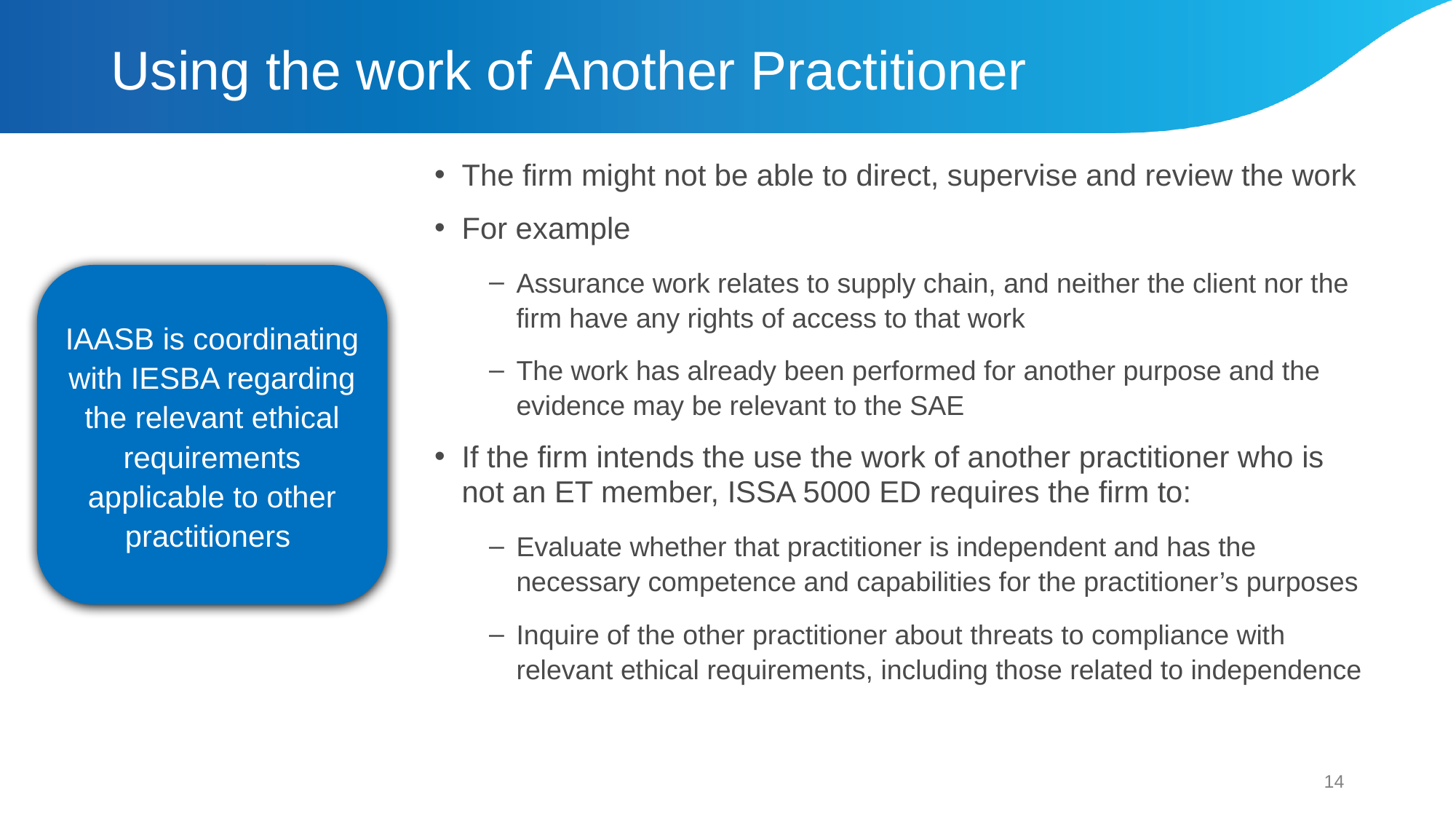

# Using the work of Another Practitioner
The firm might not be able to direct, supervise and review the work
For example
Assurance work relates to supply chain, and neither the client nor the firm have any rights of access to that work
The work has already been performed for another purpose and the evidence may be relevant to the SAE
If the firm intends the use the work of another practitioner who is not an ET member, ISSA 5000 ED requires the firm to:
Evaluate whether that practitioner is independent and has the necessary competence and capabilities for the practitioner’s purposes
Inquire of the other practitioner about threats to compliance with relevant ethical requirements, including those related to independence
IAASB is coordinating with IESBA regarding the relevant ethical requirements applicable to other practitioners
14